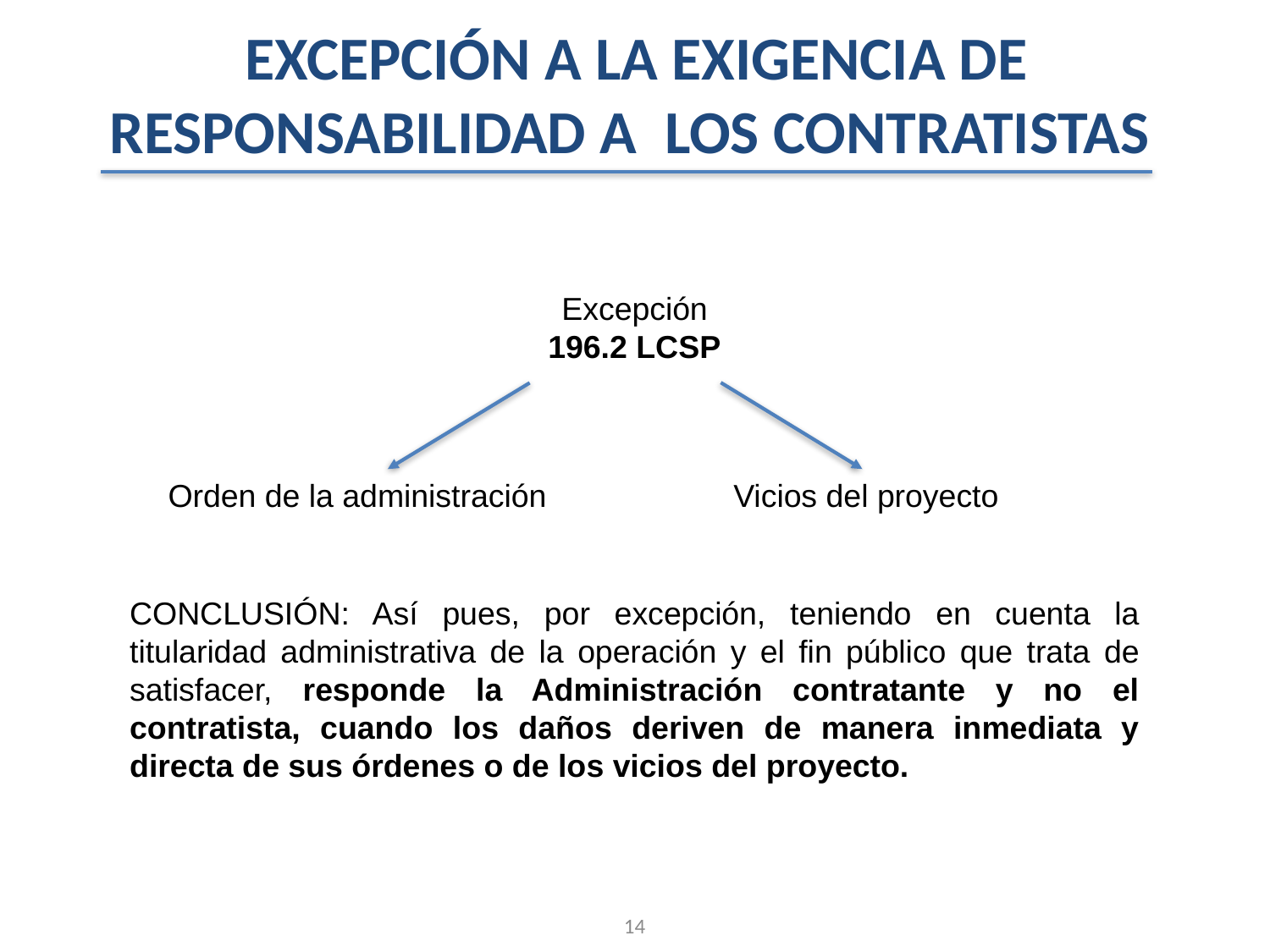

EXCEPCIÓN A LA EXIGENCIA DE RESPONSABILIDAD A  LOS CONTRATISTAS
Excepción
196.2 LCSP

CONCLUSIÓN: Así pues, por excepción, teniendo en cuenta la titularidad administrativa de la operación y el fin público que trata de satisfacer, responde la Administración contratante y no el contratista, cuando los daños deriven de manera inmediata y directa de sus órdenes o de los vicios del proyecto.

Orden de la administración
Vicios del proyecto
14